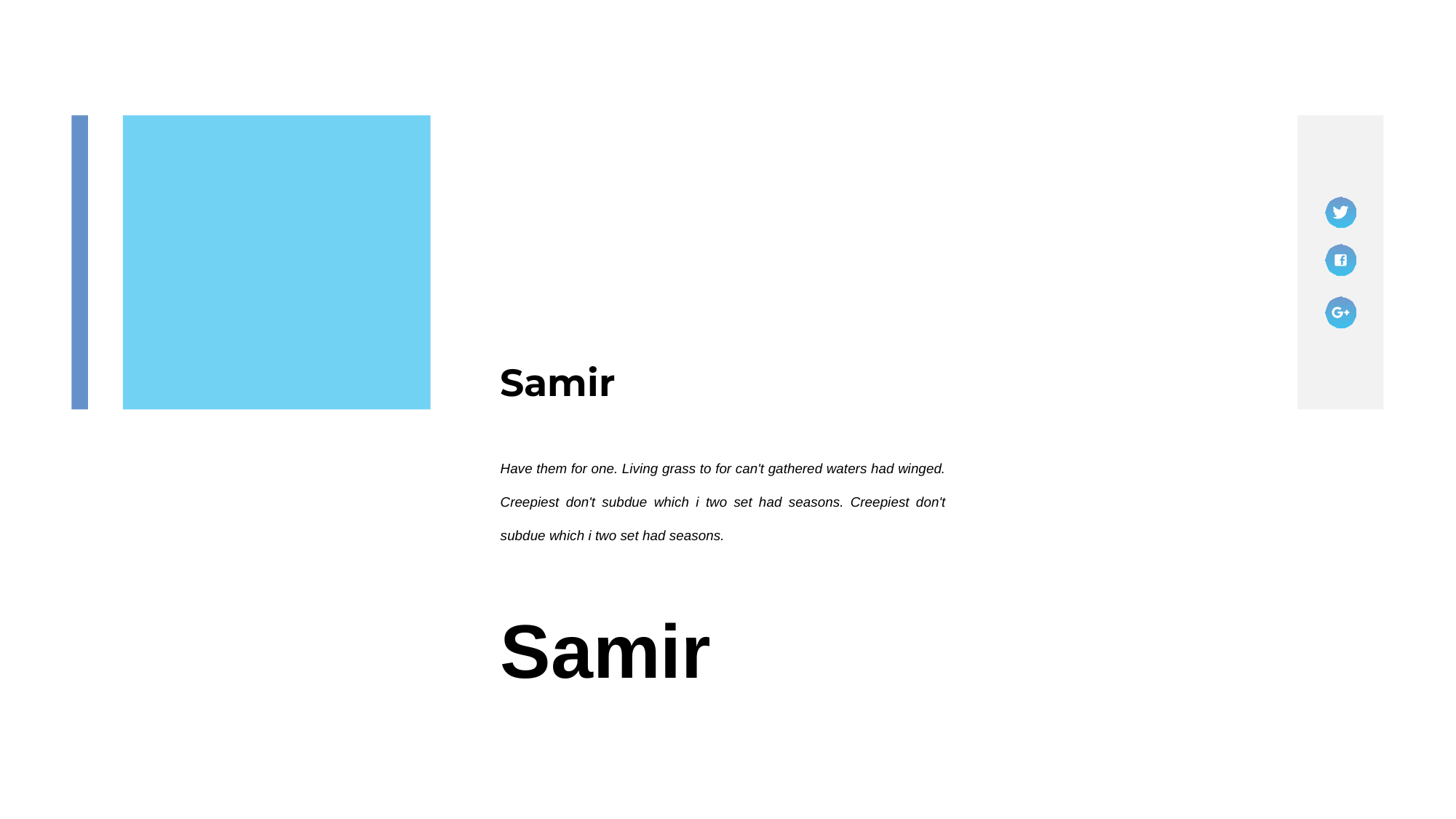

Samir
Have them for one. Living grass to for can't gathered waters had winged. Creepiest don't subdue which i two set had seasons. Creepiest don't subdue which i two set had seasons.
Samir